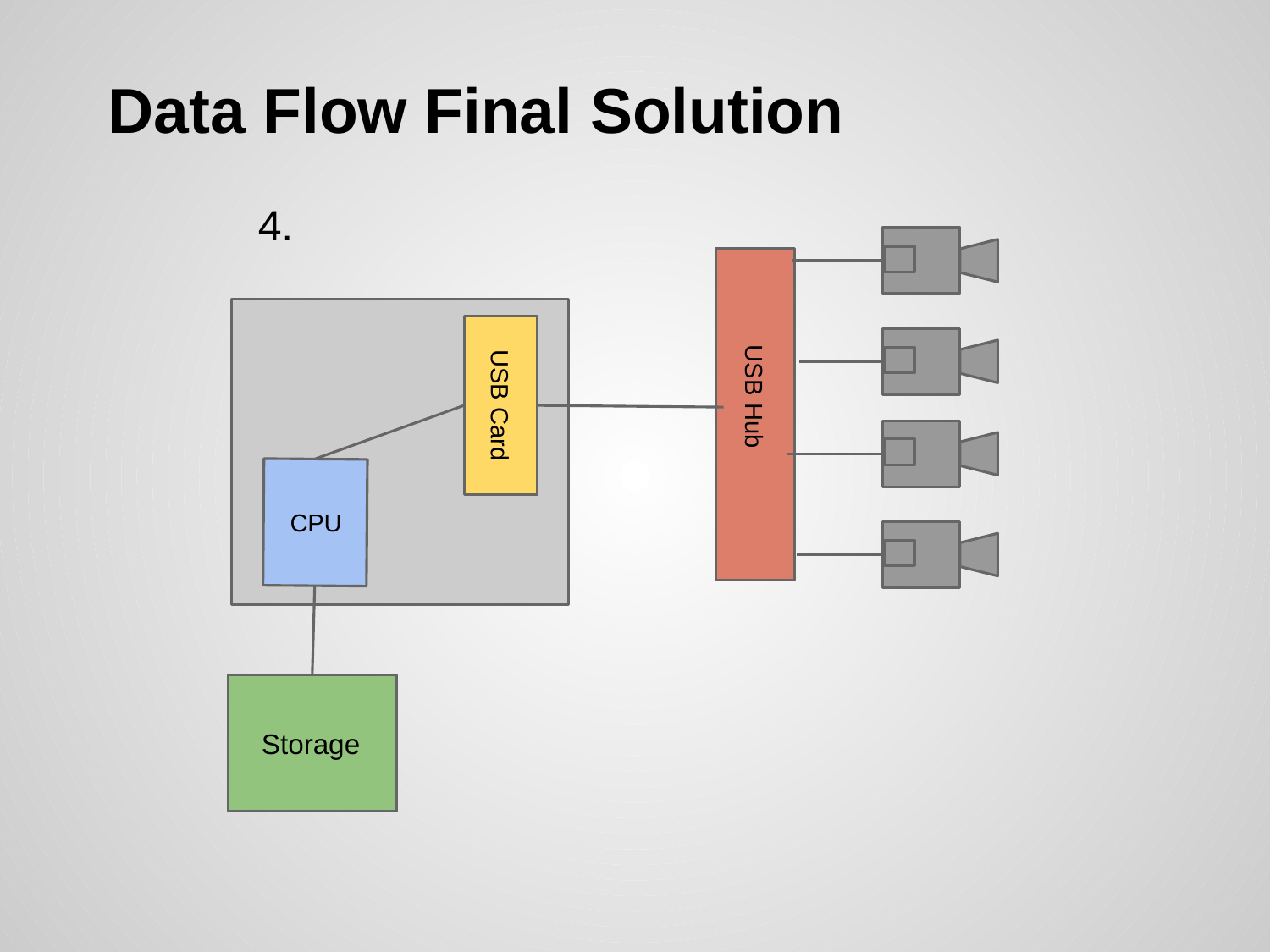

# Data Flow Final Solution
4.

USB Card
  CPU

   USB Hub

   Storage